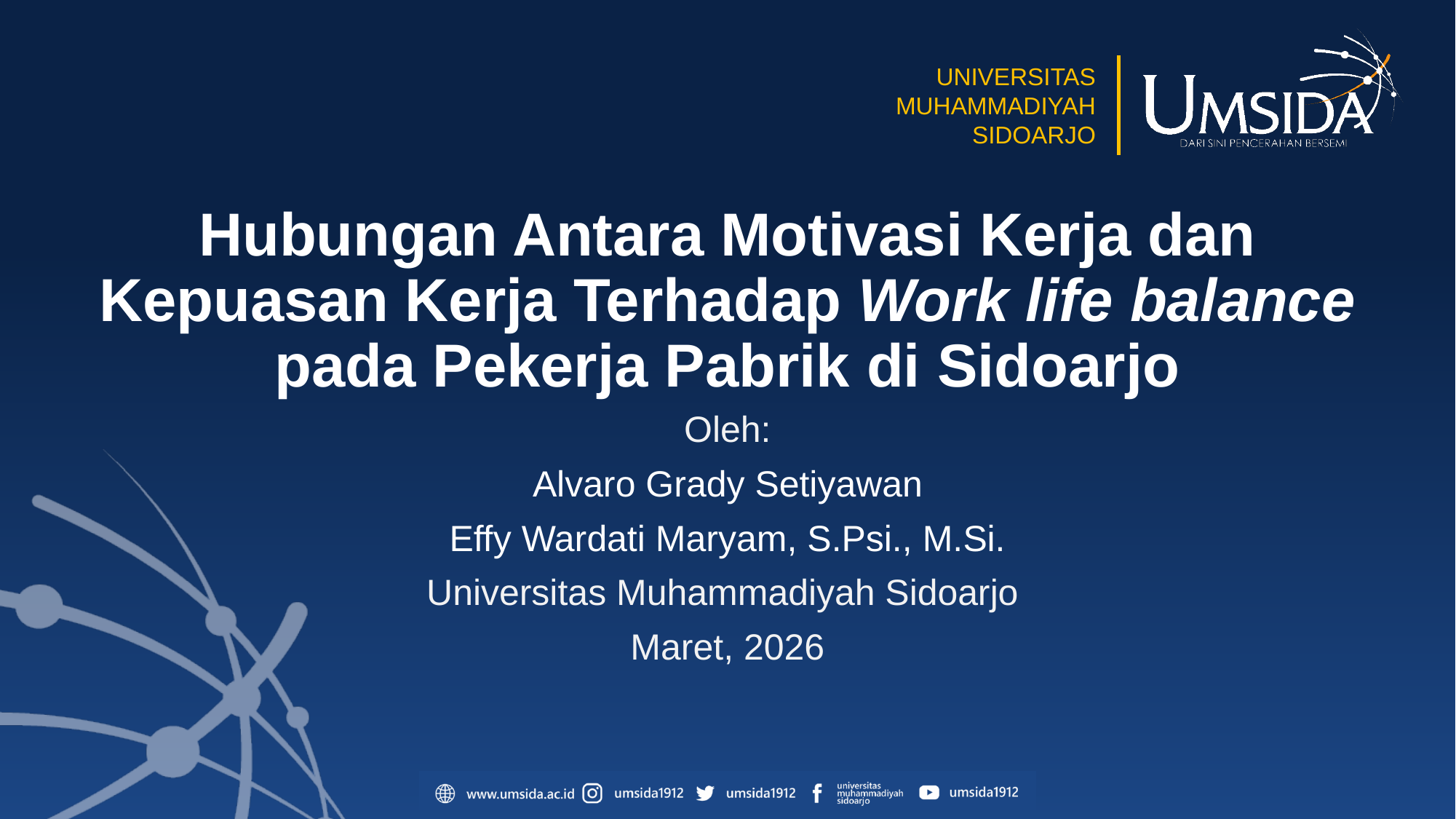

# Hubungan Antara Motivasi Kerja dan Kepuasan Kerja Terhadap Work life balance pada Pekerja Pabrik di Sidoarjo
Oleh:
Alvaro Grady Setiyawan
Effy Wardati Maryam, S.Psi., M.Si.
Universitas Muhammadiyah Sidoarjo
Maret, 2026